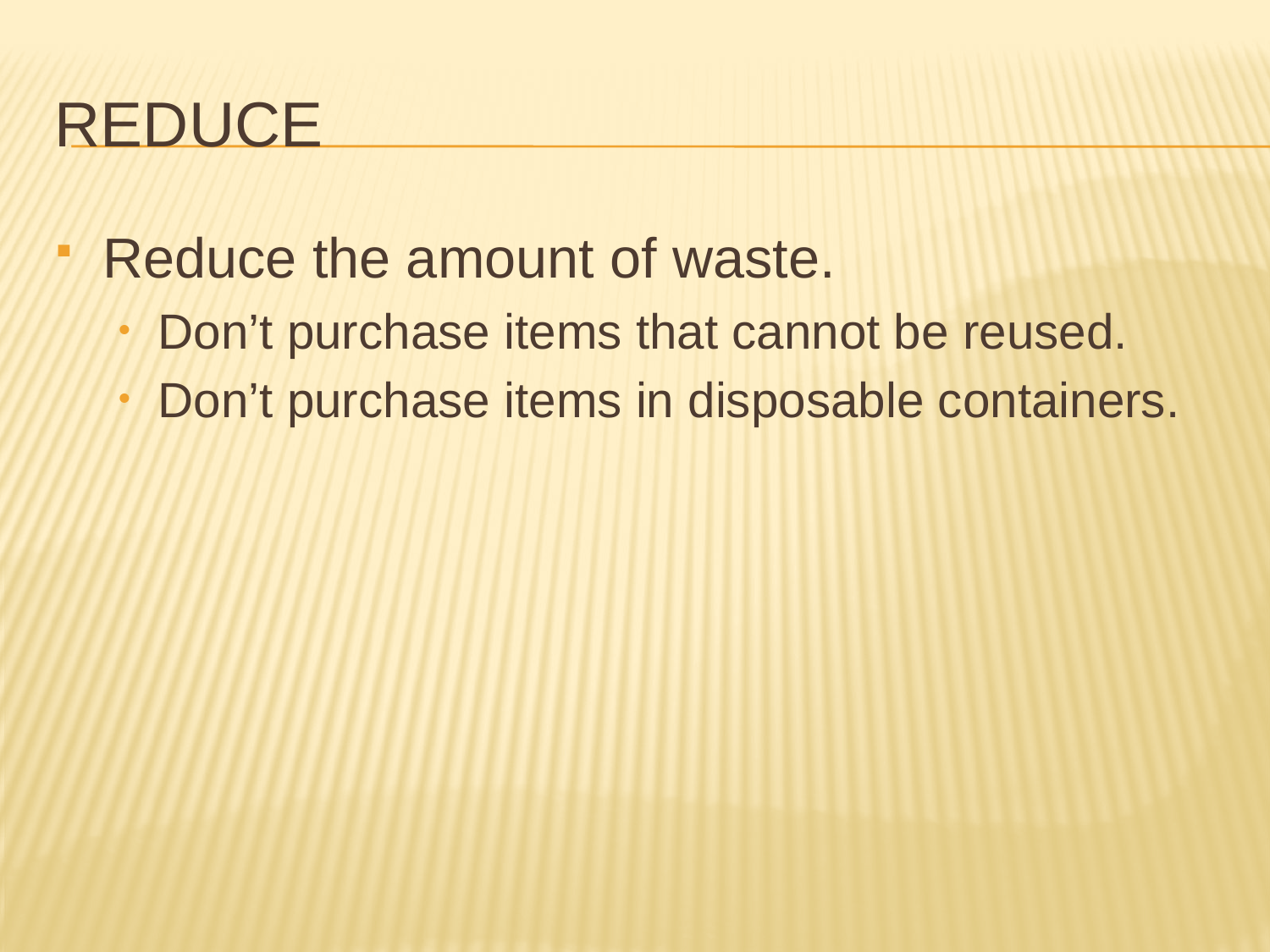

# Reduce
Reduce the amount of waste.
Don’t purchase items that cannot be reused.
Don’t purchase items in disposable containers.